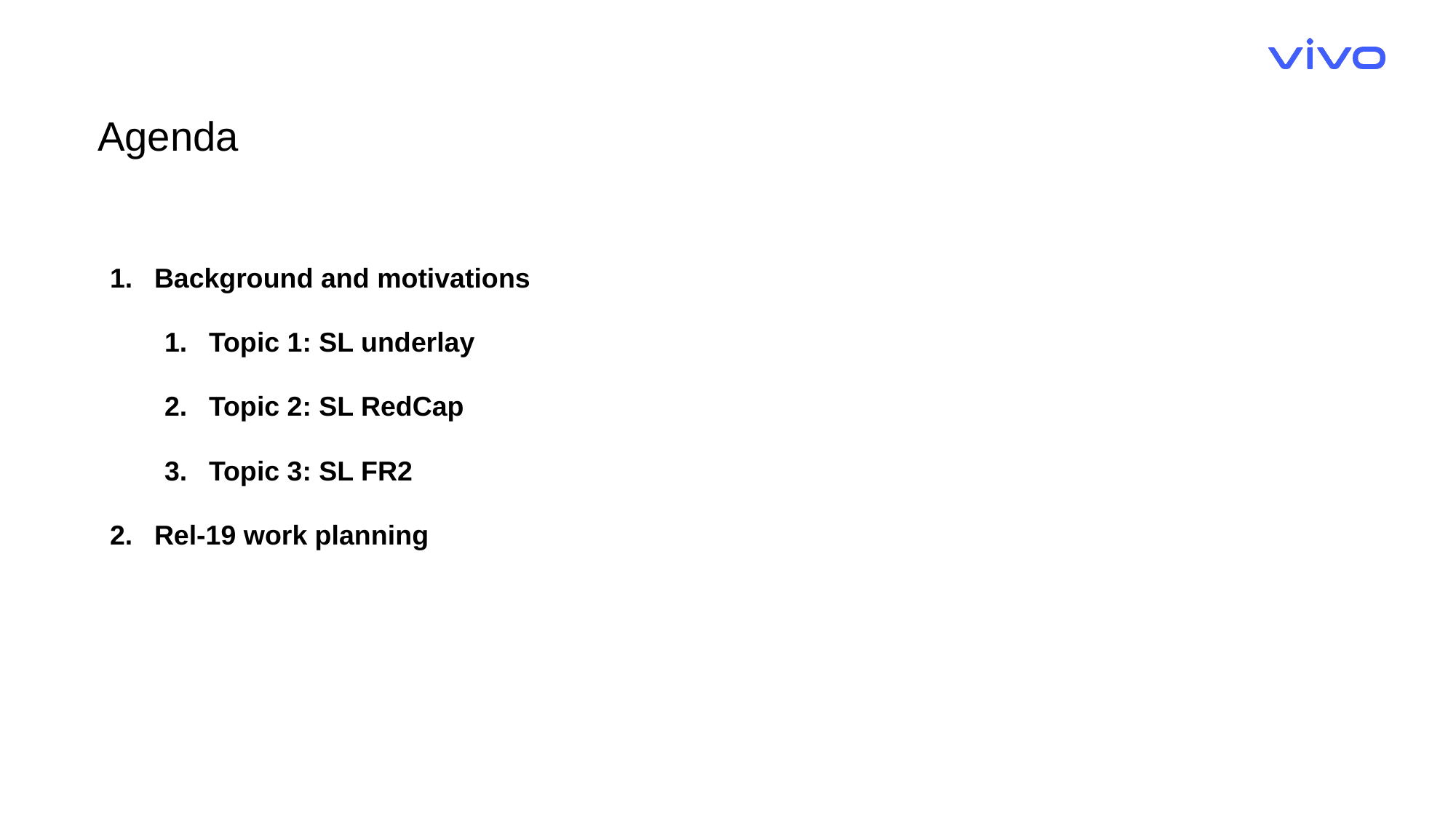

Agenda
Background and motivations
Topic 1: SL underlay
Topic 2: SL RedCap
Topic 3: SL FR2
Rel-19 work planning